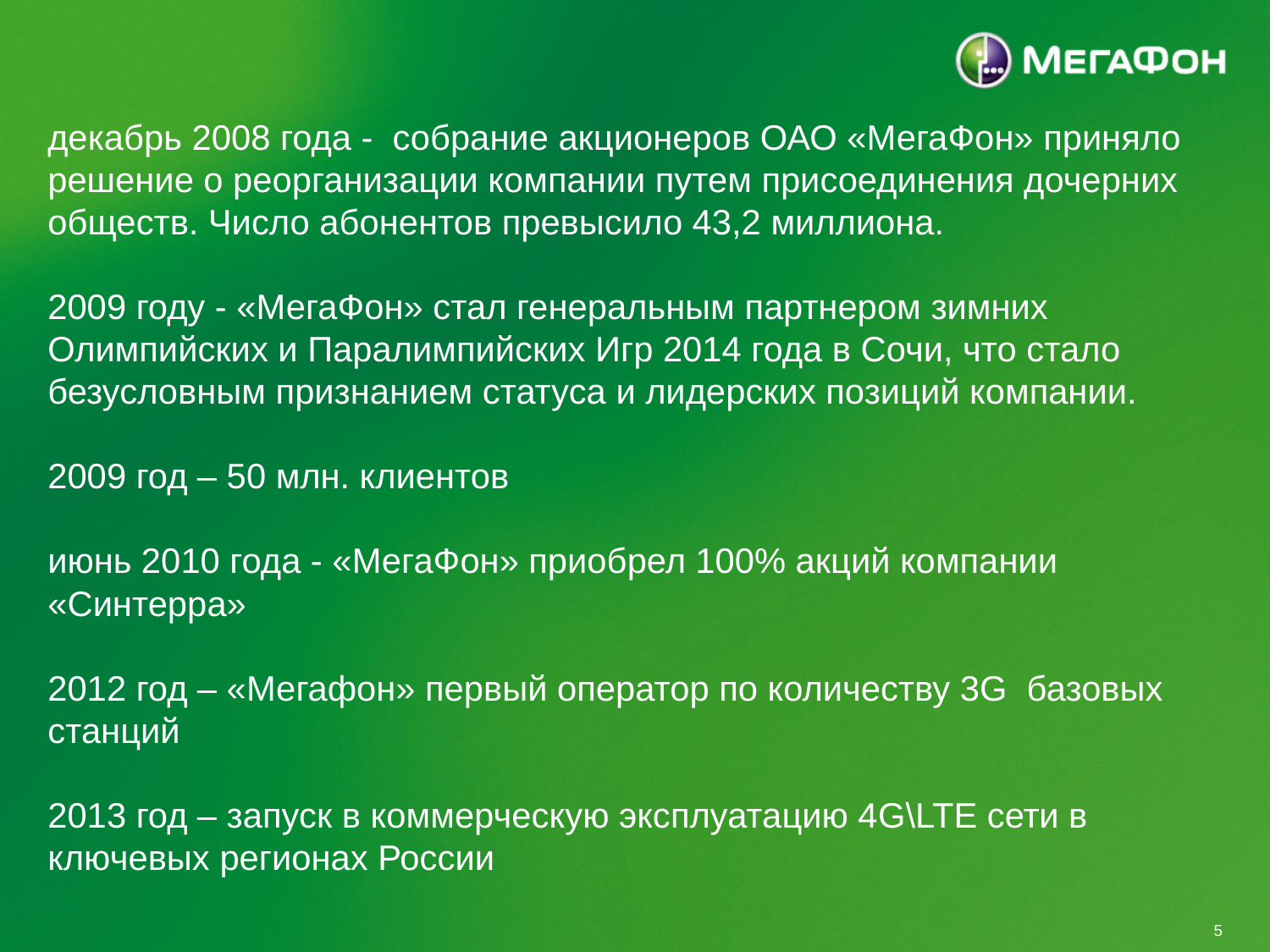

# декабрь 2008 года -  собрание акционеров ОАО «МегаФон» приняло решение о реорганизации компании путем присоединения дочерних обществ. Число абонентов превысило 43,2 миллиона. 2009 году - «МегаФон» стал генеральным партнером зимних Олимпийских и Паралимпийских Игр 2014 года в Сочи, что стало безусловным признанием статуса и лидерских позиций компании. 2009 год – 50 млн. клиентов июнь 2010 года - «МегаФон» приобрел 100% акций компании «Синтерра» 2012 год – «Мегафон» первый оператор по количеству 3G  базовых станций 2013 год – запуск в коммерческую эксплуатацию 4G\LTE сети в ключевых регионах России
5